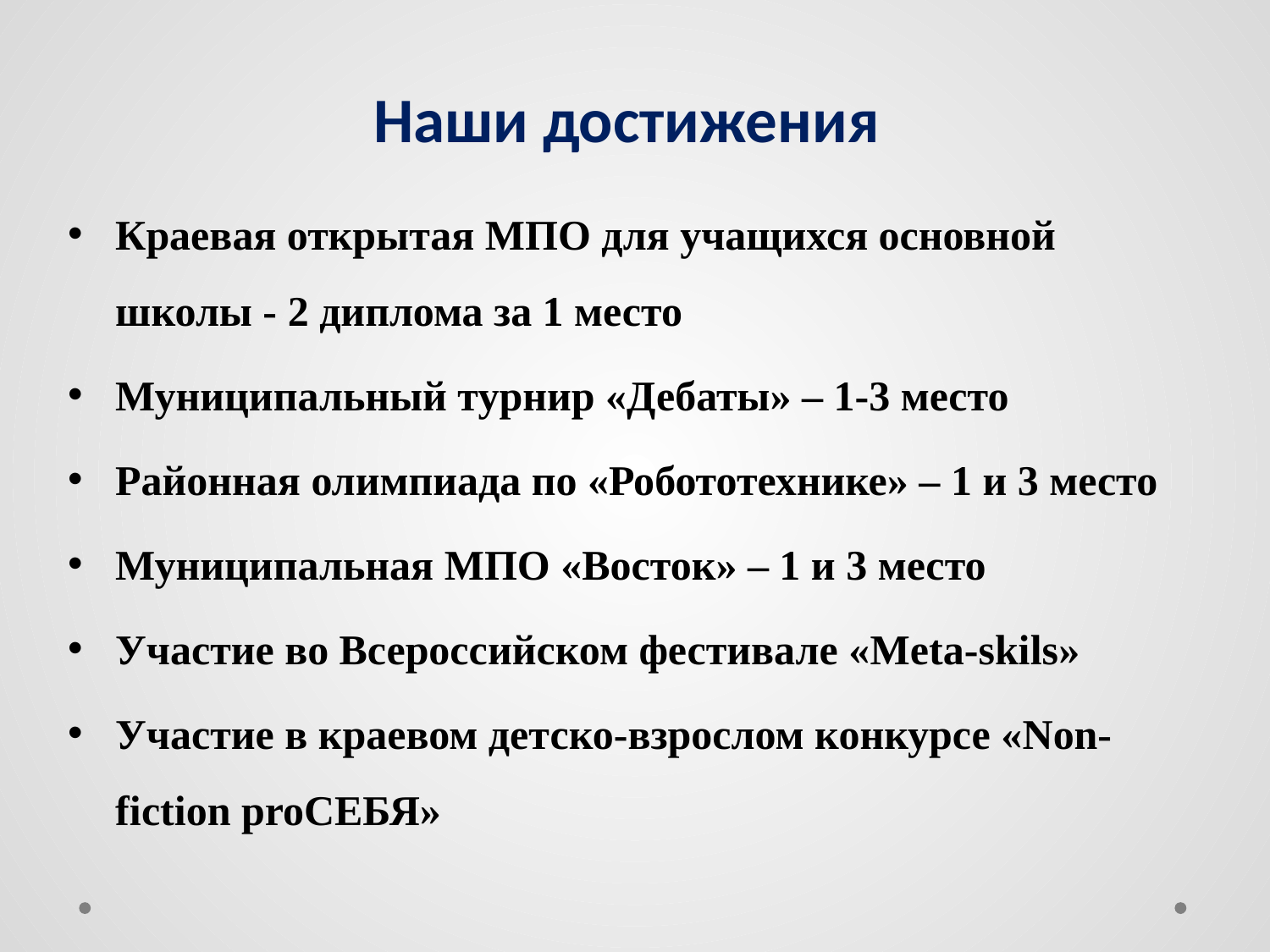

# Наши достижения
Краевая открытая МПО для учащихся основной школы - 2 диплома за 1 место
Муниципальный турнир «Дебаты» – 1-3 место
Районная олимпиада по «Робототехнике» – 1 и 3 место
Муниципальная МПО «Восток» – 1 и 3 место
Участие во Всероссийском фестивале «Meta-skils»
Участие в краевом детско-взрослом конкурсе «Non-fiction proСЕБЯ»